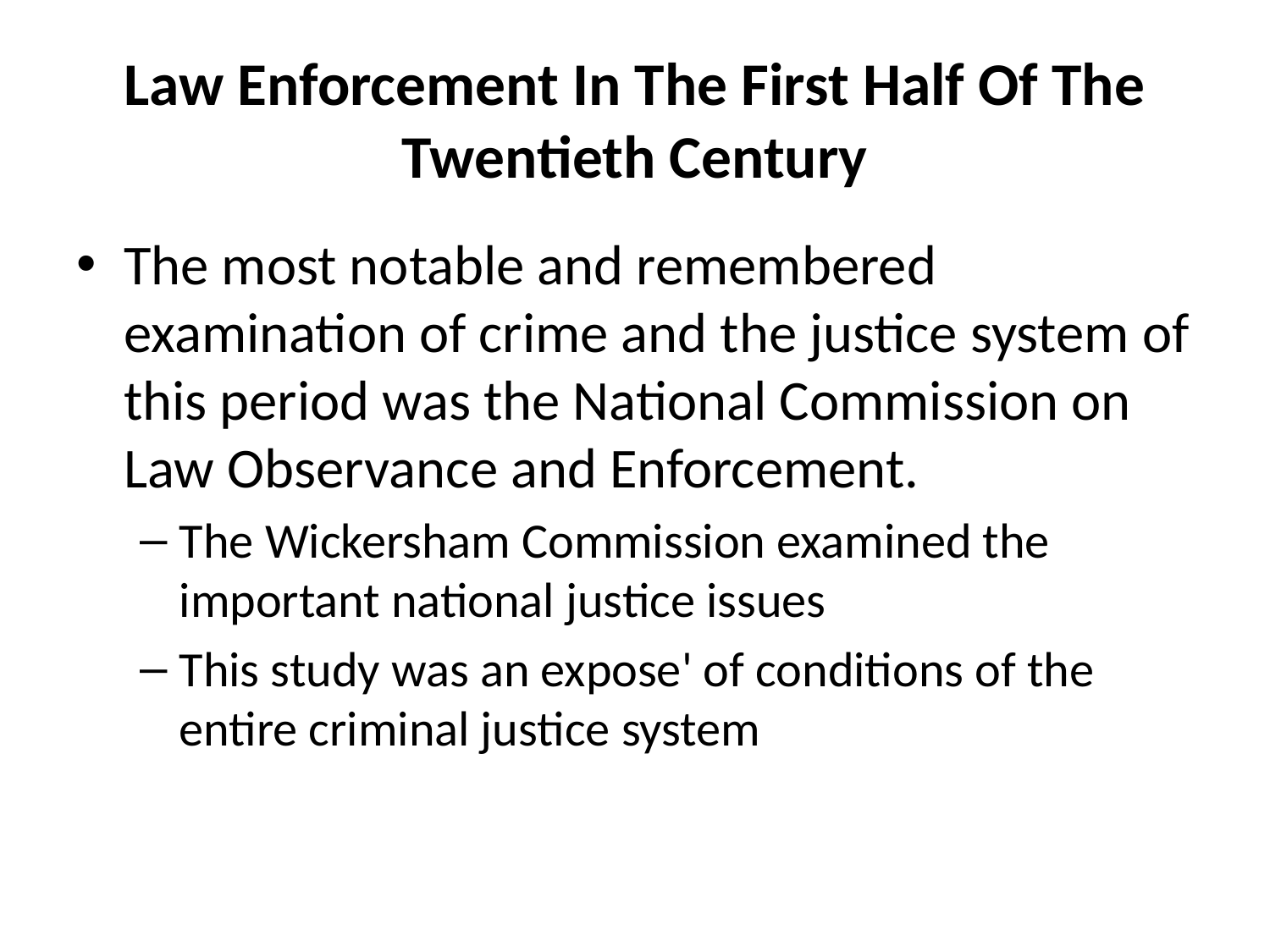

# Law Enforcement In The First Half Of The Twentieth Century
The most notable and remembered examination of crime and the justice system of this period was the National Commission on Law Observance and Enforcement.
The Wickersham Commission examined the important national justice issues
This study was an expose' of conditions of the entire criminal justice system